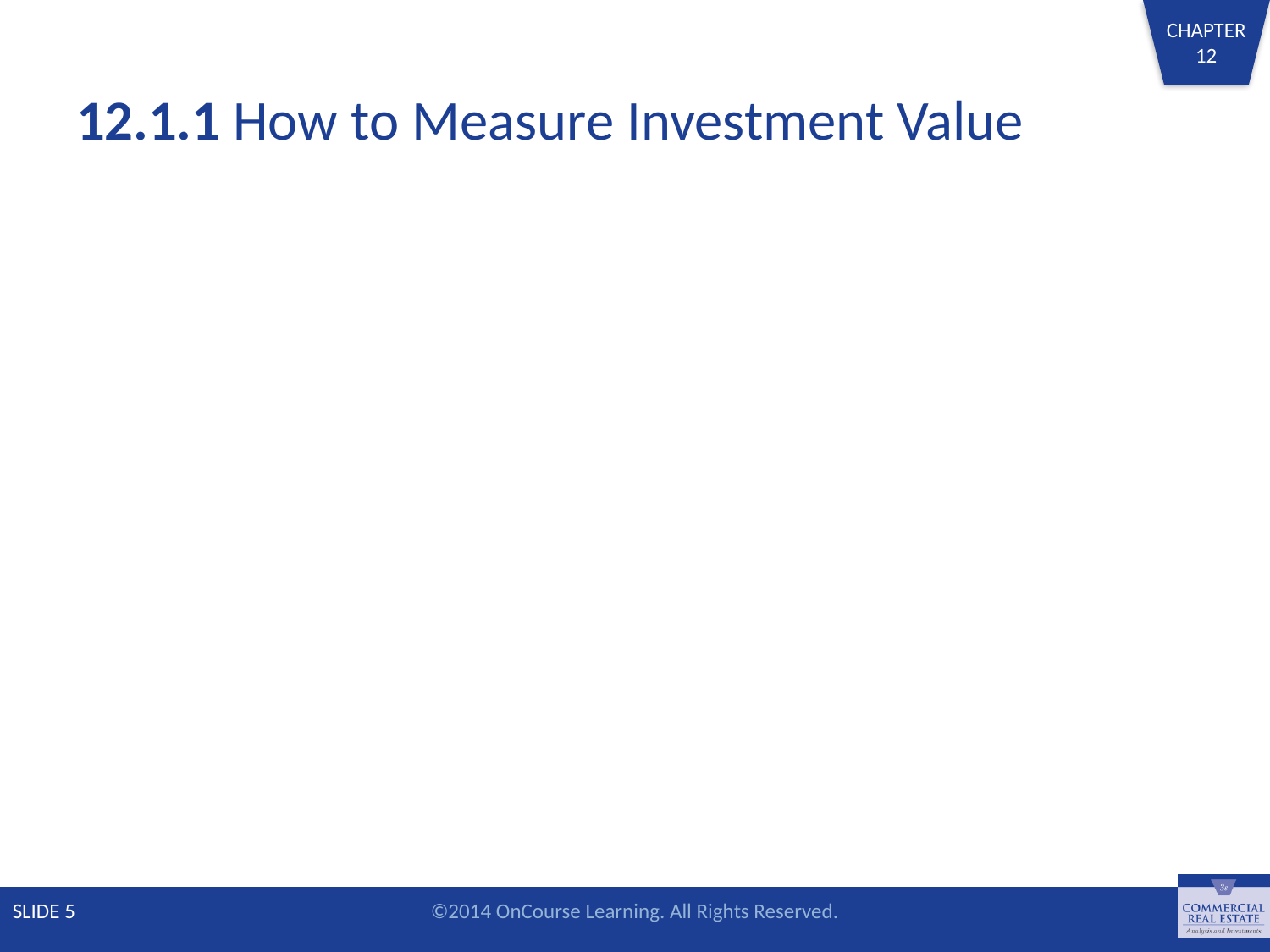

# 12.1.1 How to Measure Investment Value

SLIDE 5